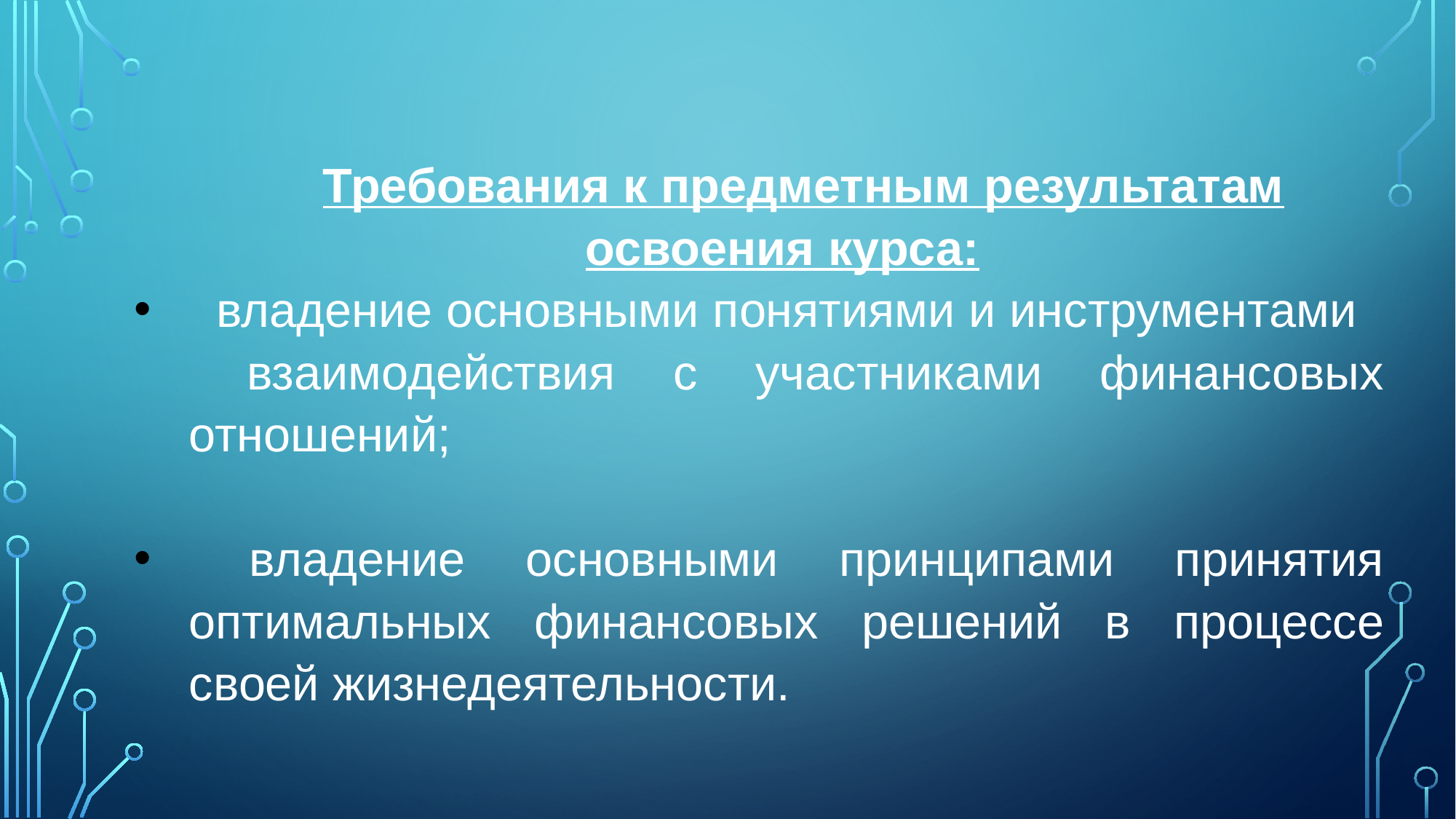

Требования к предметным результатам освоения курса:
  владение основными понятиями и инструментами    взаимодействия с участниками финансовых отношений;

 владение основными принципами принятия оптимальных финансовых решений в процессе своей жизнедеятельности.